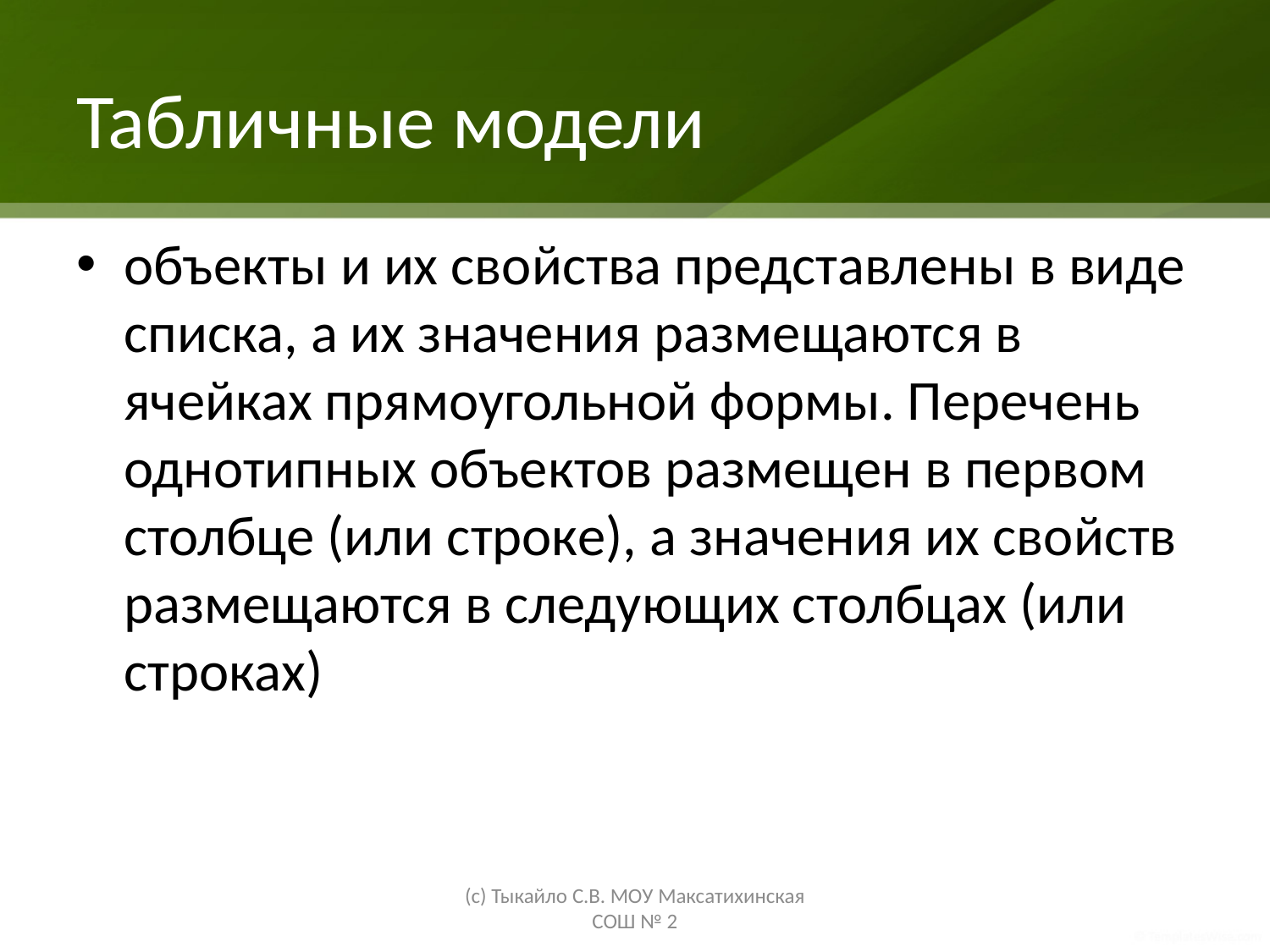

# Табличные модели
объекты и их свойства представлены в виде списка, а их значения размещаются в ячейках прямоугольной формы. Перечень однотипных объектов размещен в первом столбце (или строке), а значения их свойств размещаются в следующих столбцах (или строках)
(с) Тыкайло С.В. МОУ Максатихинская СОШ № 2